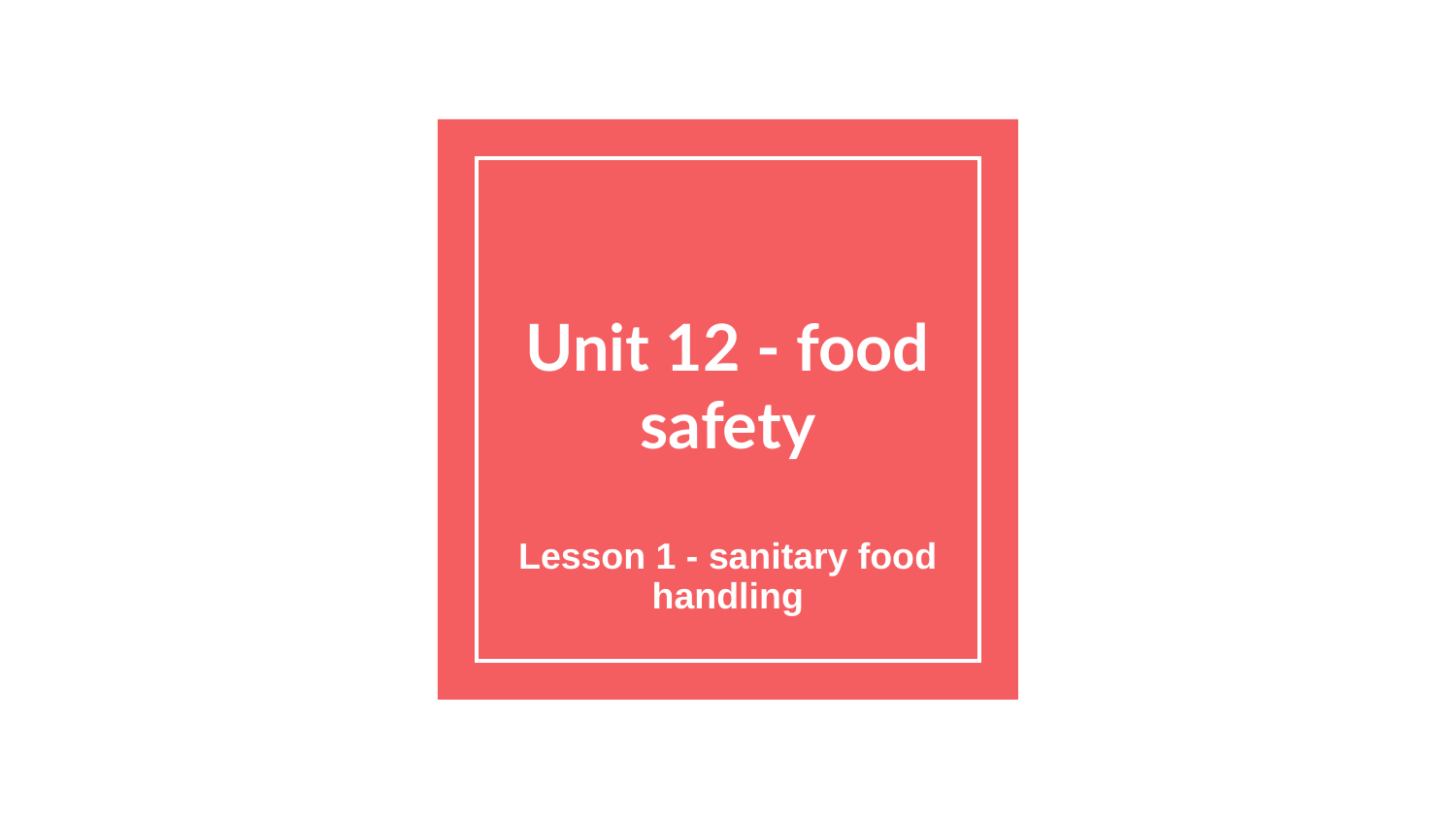

# Unit 12 - food safety
Lesson 1 - sanitary food handling